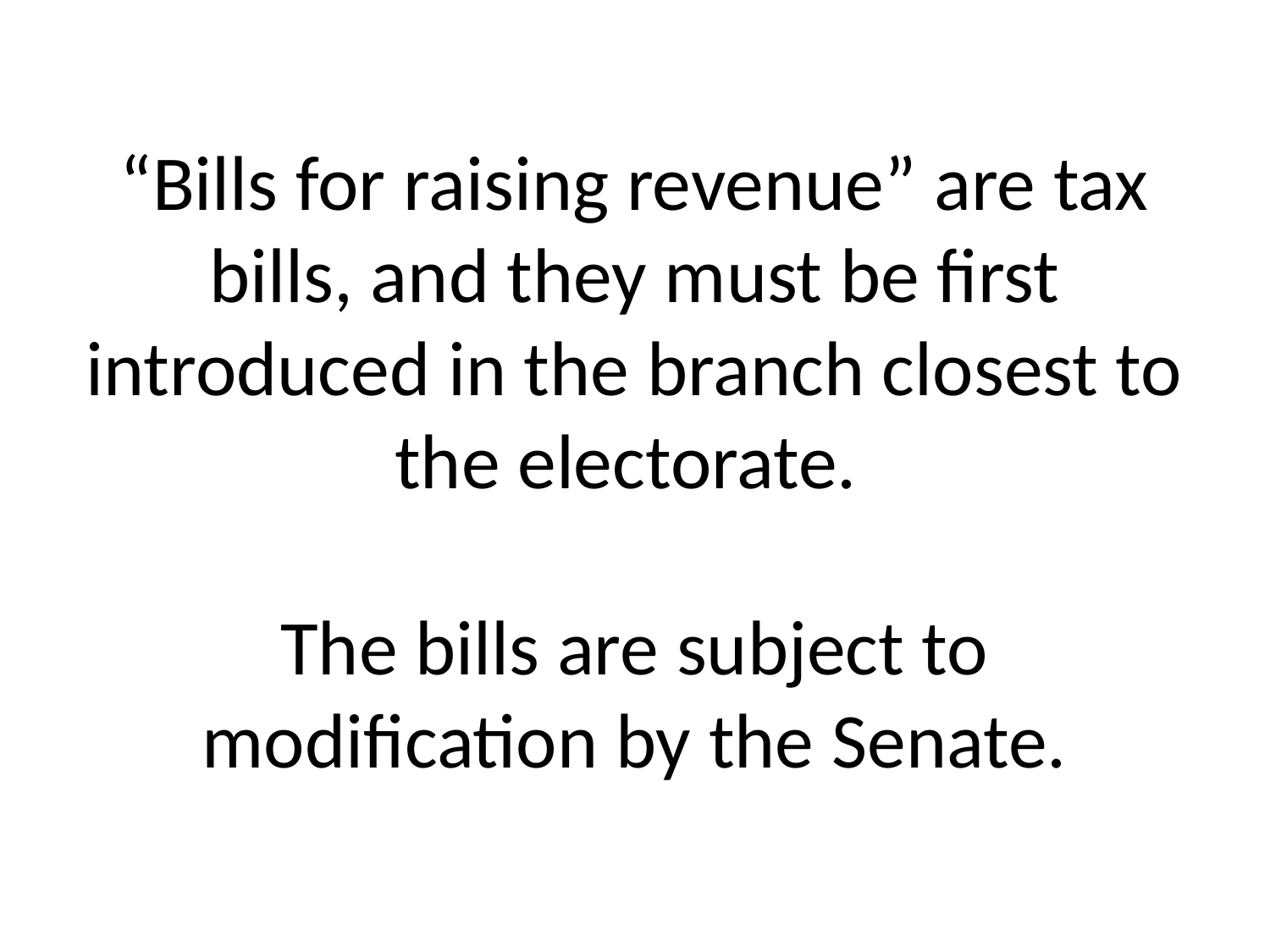

# “Bills for raising revenue” are tax bills, and they must be first introduced in the branch closest to the electorate. The bills are subject to modification by the Senate.